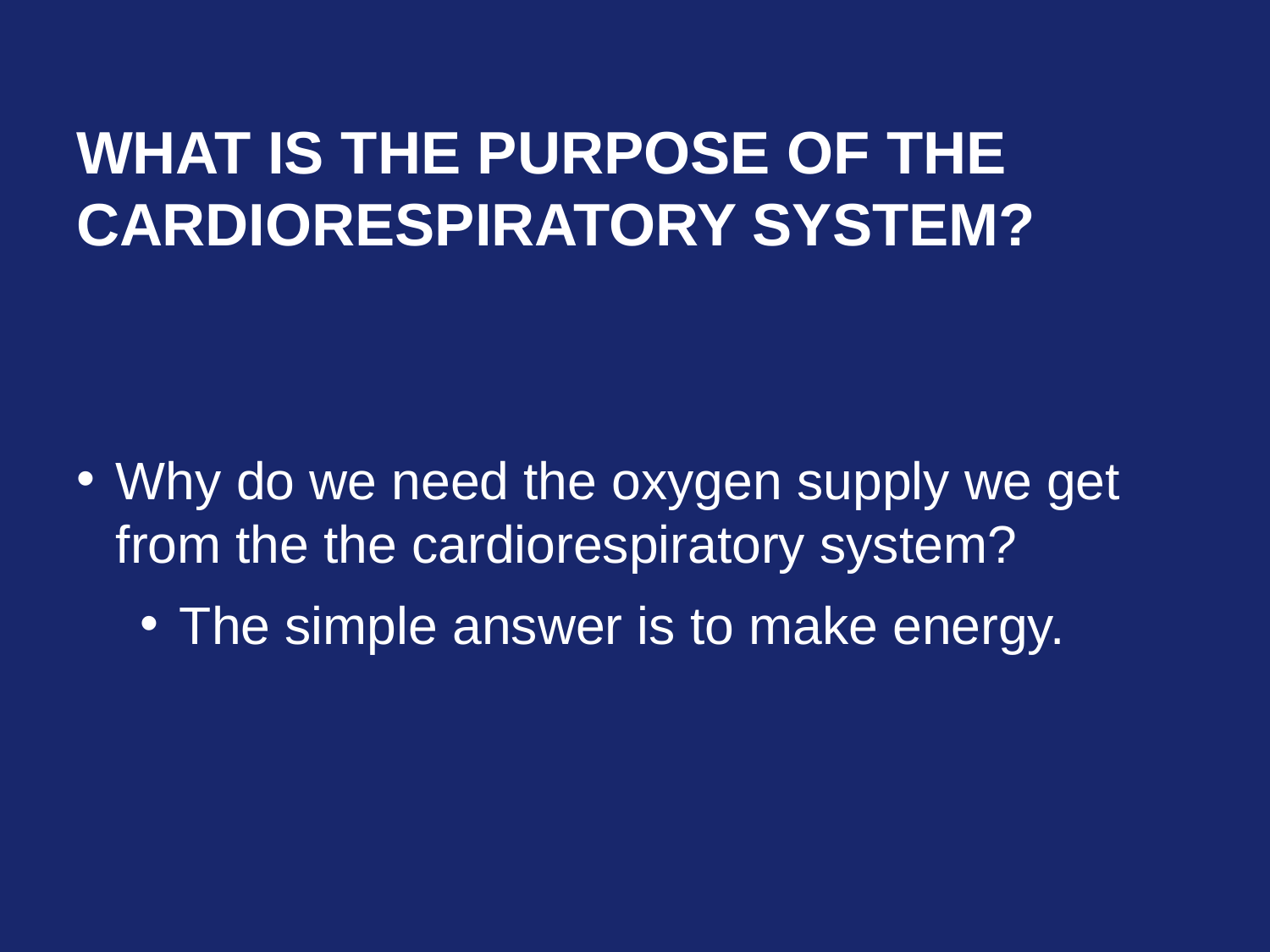

# What is the purpose of the Cardiorespiratory System?
Why do we need the oxygen supply we get from the the cardiorespiratory system?
The simple answer is to make energy.